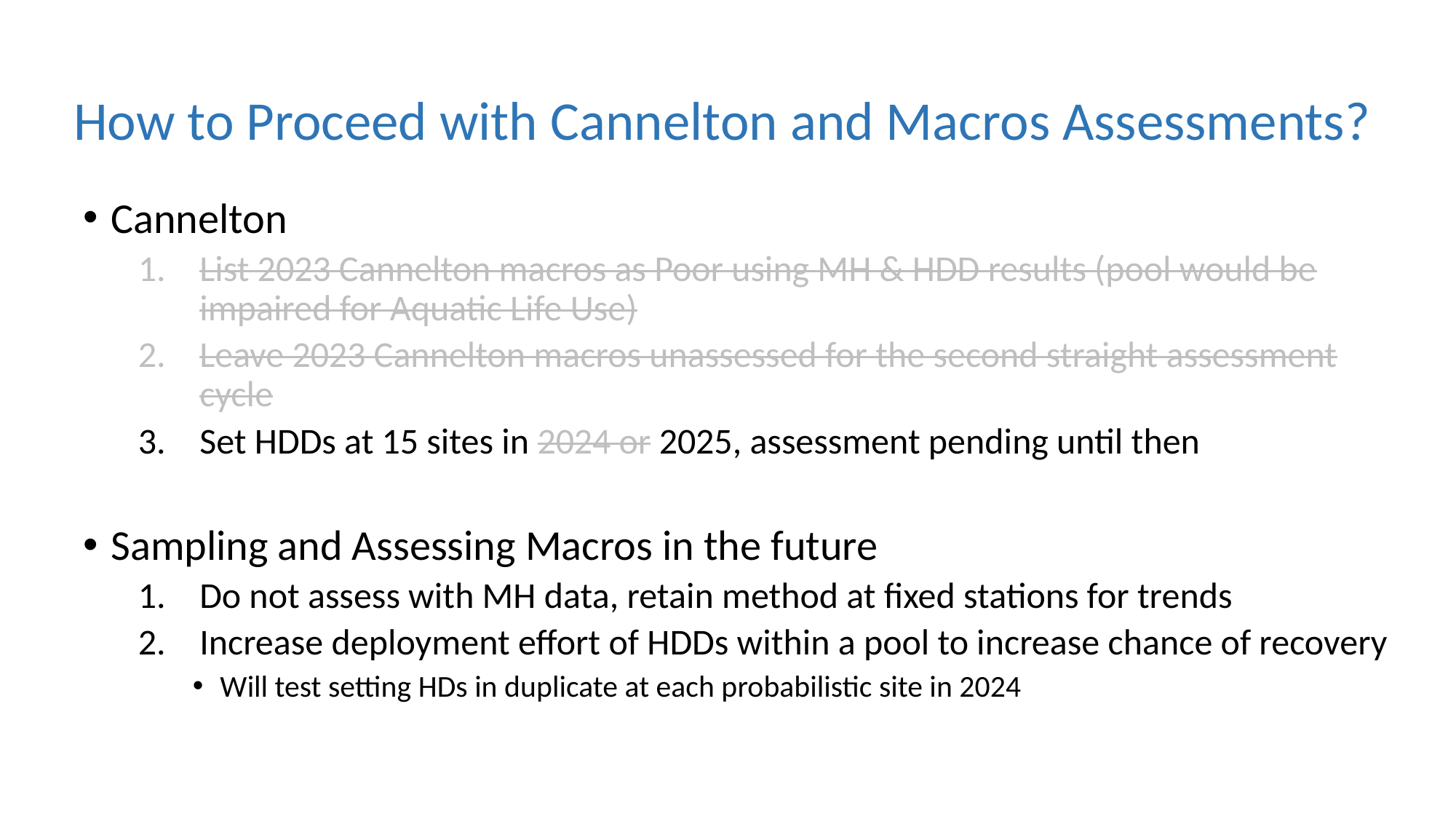

# How to Proceed with Cannelton and Macros Assessments?
Cannelton
List 2023 Cannelton macros as Poor using MH & HDD results (pool would be impaired for Aquatic Life Use)
Leave 2023 Cannelton macros unassessed for the second straight assessment cycle
Set HDDs at 15 sites in 2024 or 2025, assessment pending until then

Sampling and Assessing Macros in the future
Do not assess with MH data, retain method at fixed stations for trends
Increase deployment effort of HDDs within a pool to increase chance of recovery
Will test setting HDs in duplicate at each probabilistic site in 2024